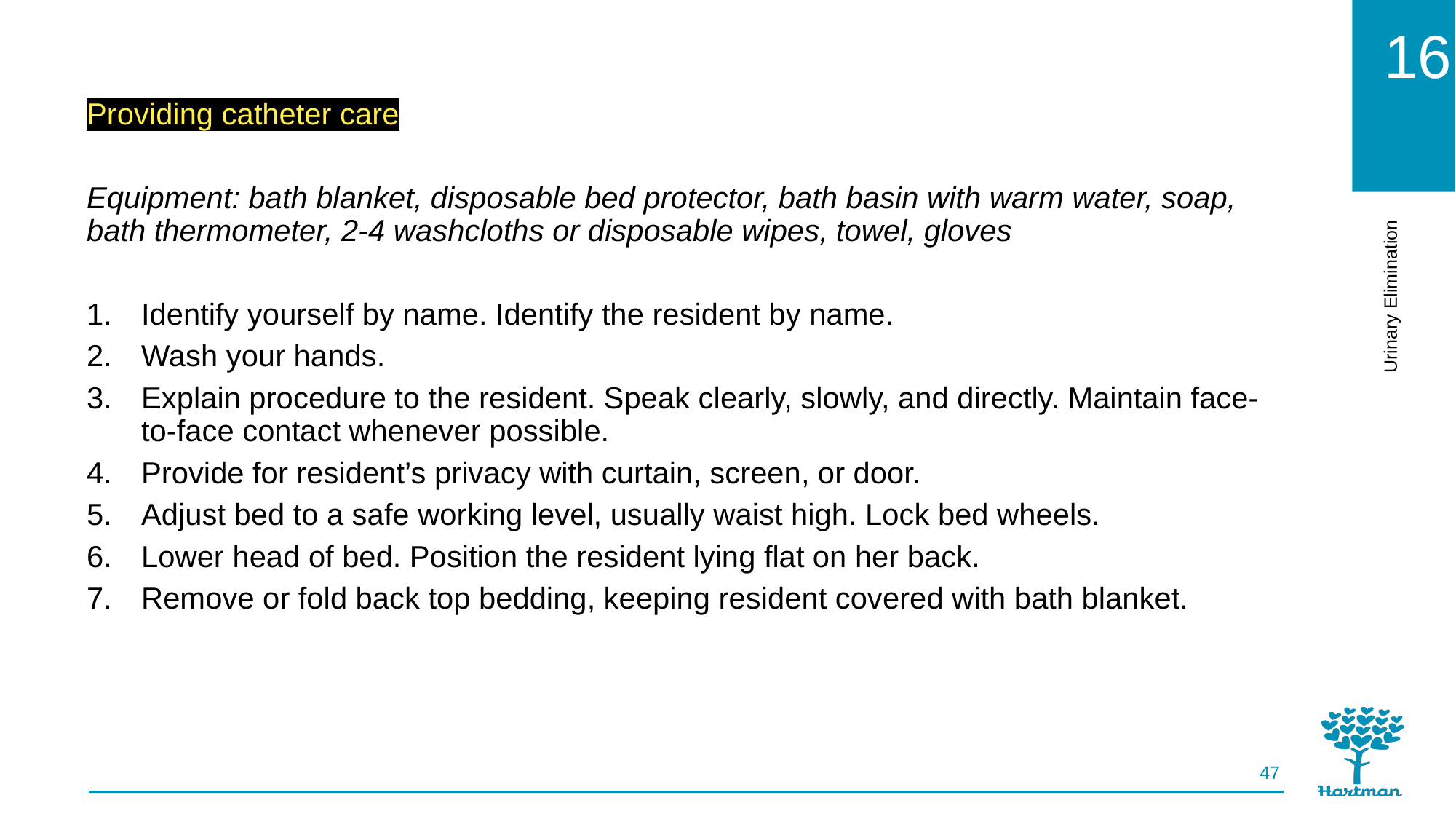

Providing catheter care

Equipment: bath blanket, disposable bed protector, bath basin with warm water, soap, bath thermometer, 2-4 washcloths or disposable wipes, towel, gloves

Identify yourself by name. Identify the resident by name.
Wash your hands.
Explain procedure to the resident. Speak clearly, slowly, and directly. Maintain face-to-face contact whenever possible.
Provide for resident’s privacy with curtain, screen, or door.
Adjust bed to a safe working level, usually waist high. Lock bed wheels.
Lower head of bed. Position the resident lying flat on her back.
Remove or fold back top bedding, keeping resident covered with bath blanket.

47